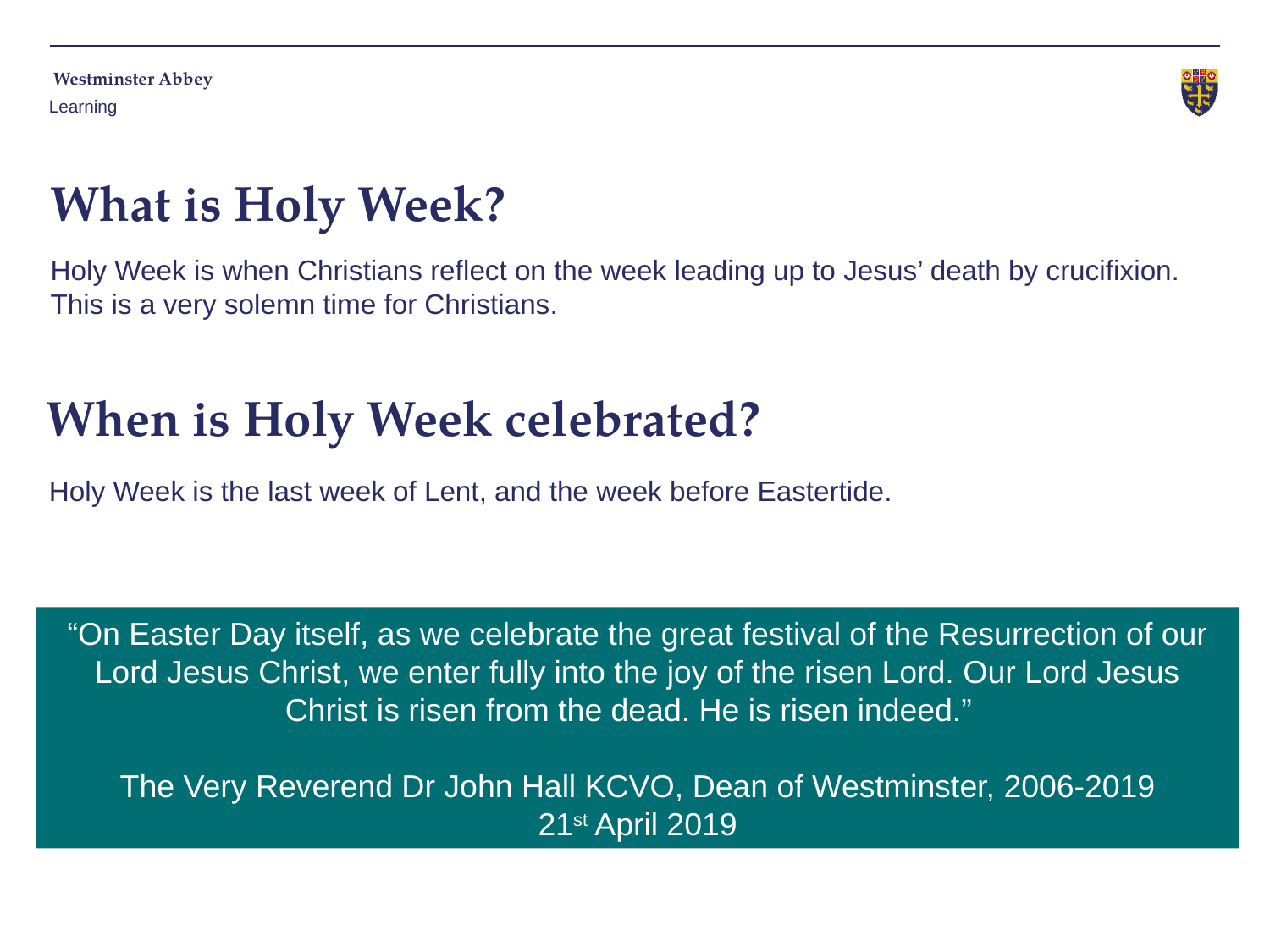

Learning
# What is Holy Week?
Holy Week is when Christians reflect on the week leading up to Jesus’ death by crucifixion. This is a very solemn time for Christians.

When is Holy Week celebrated?
Holy Week is the last week of Lent, and the week before Eastertide.

“On Easter Day itself, as we celebrate the great festival of the Resurrection of our Lord Jesus Christ, we enter fully into the joy of the risen Lord. Our Lord Jesus Christ is risen from the dead. He is risen indeed.”

The Very Reverend Dr John Hall KCVO, Dean of Westminster, 2006-2019
21st April 2019